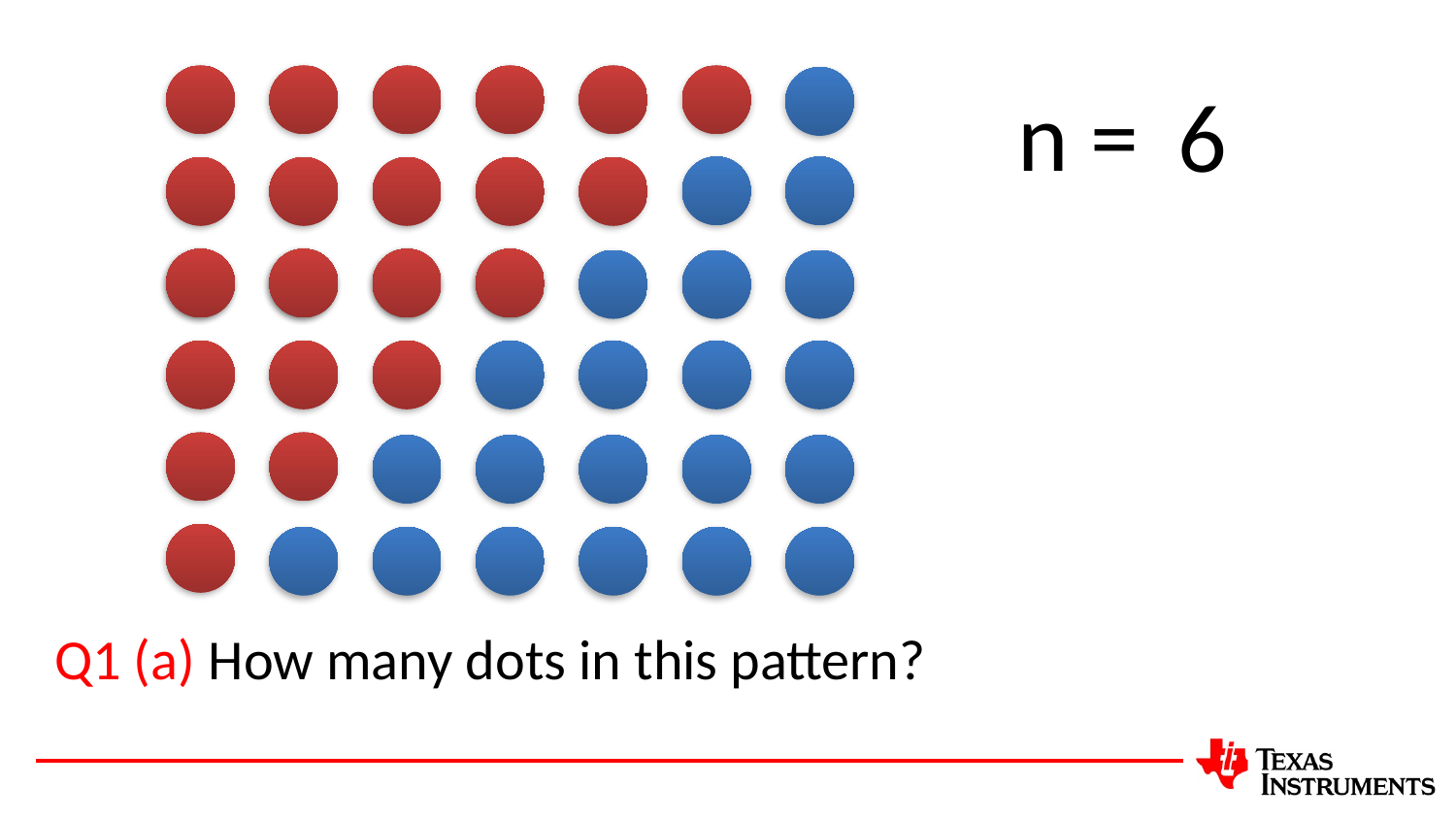

n =
6

Q1 (a) How many dots in this pattern?